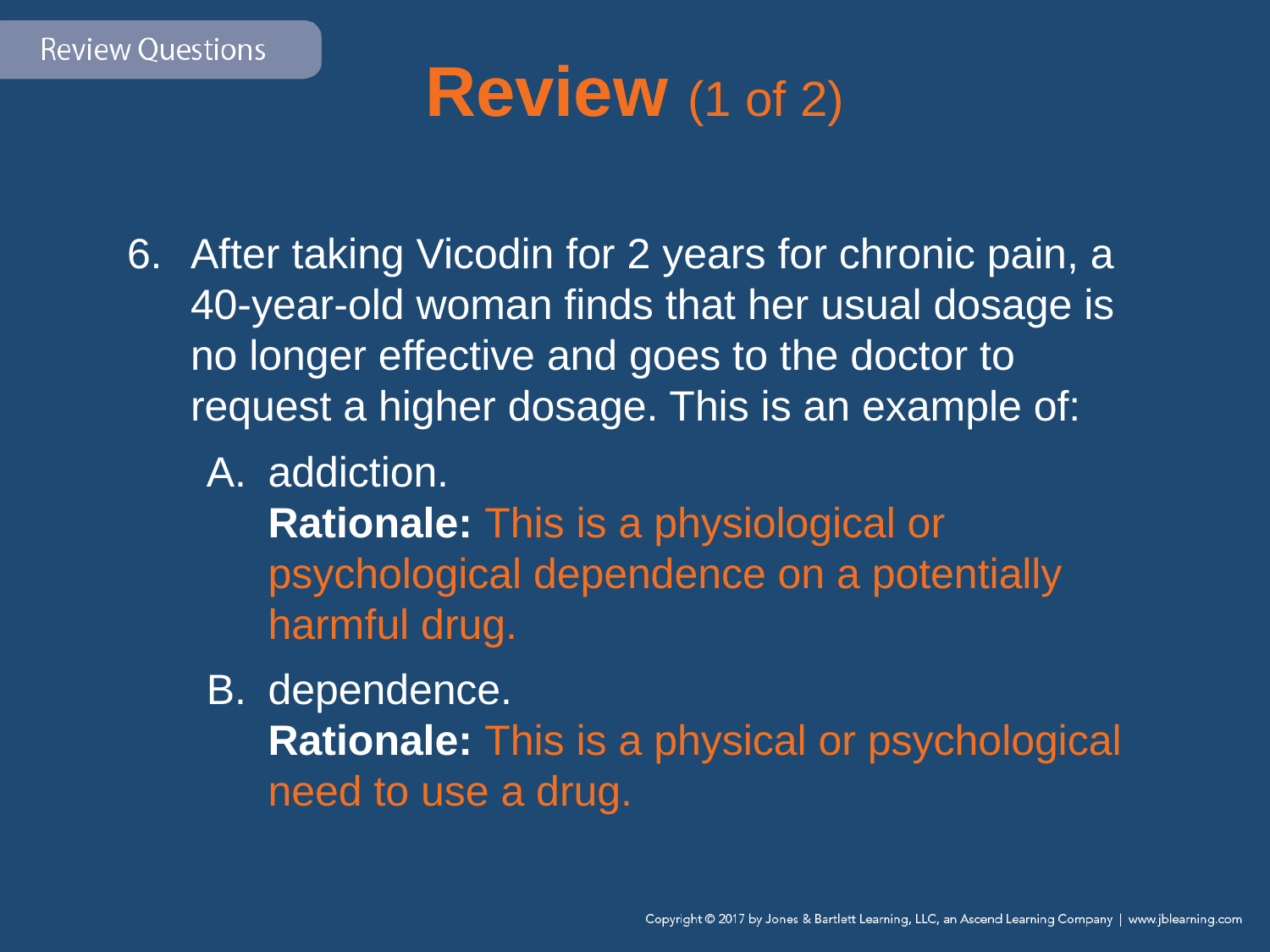

# Review (1 of 2)
After taking Vicodin for 2 years for chronic pain, a 40-year-old woman finds that her usual dosage is no longer effective and goes to the doctor to request a higher dosage. This is an example of:
addiction.
Rationale: This is a physiological or psychological dependence on a potentially harmful drug.
dependence.
Rationale: This is a physical or psychological need to use a drug.